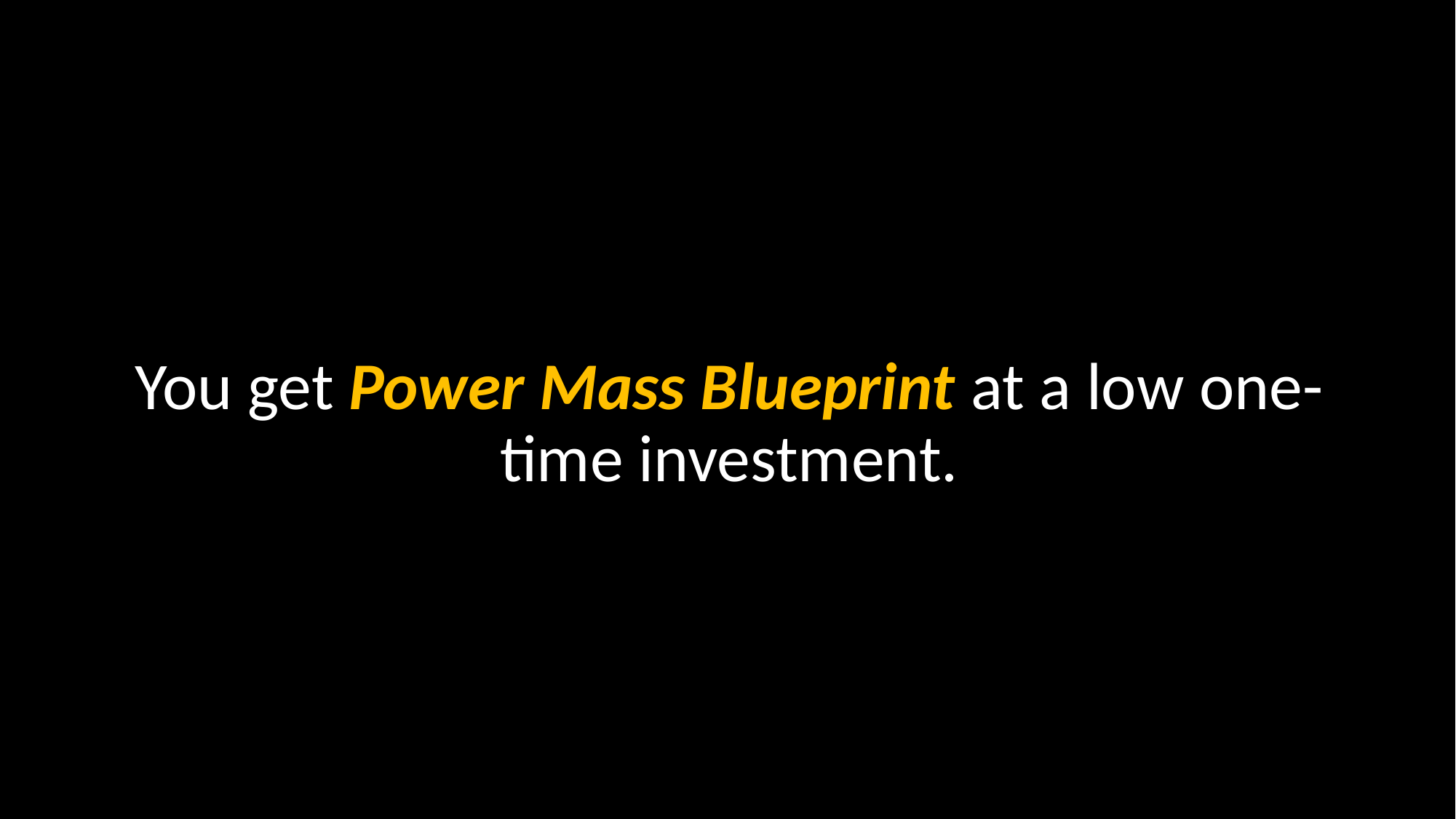

You get Power Mass Blueprint at a low one-time investment.